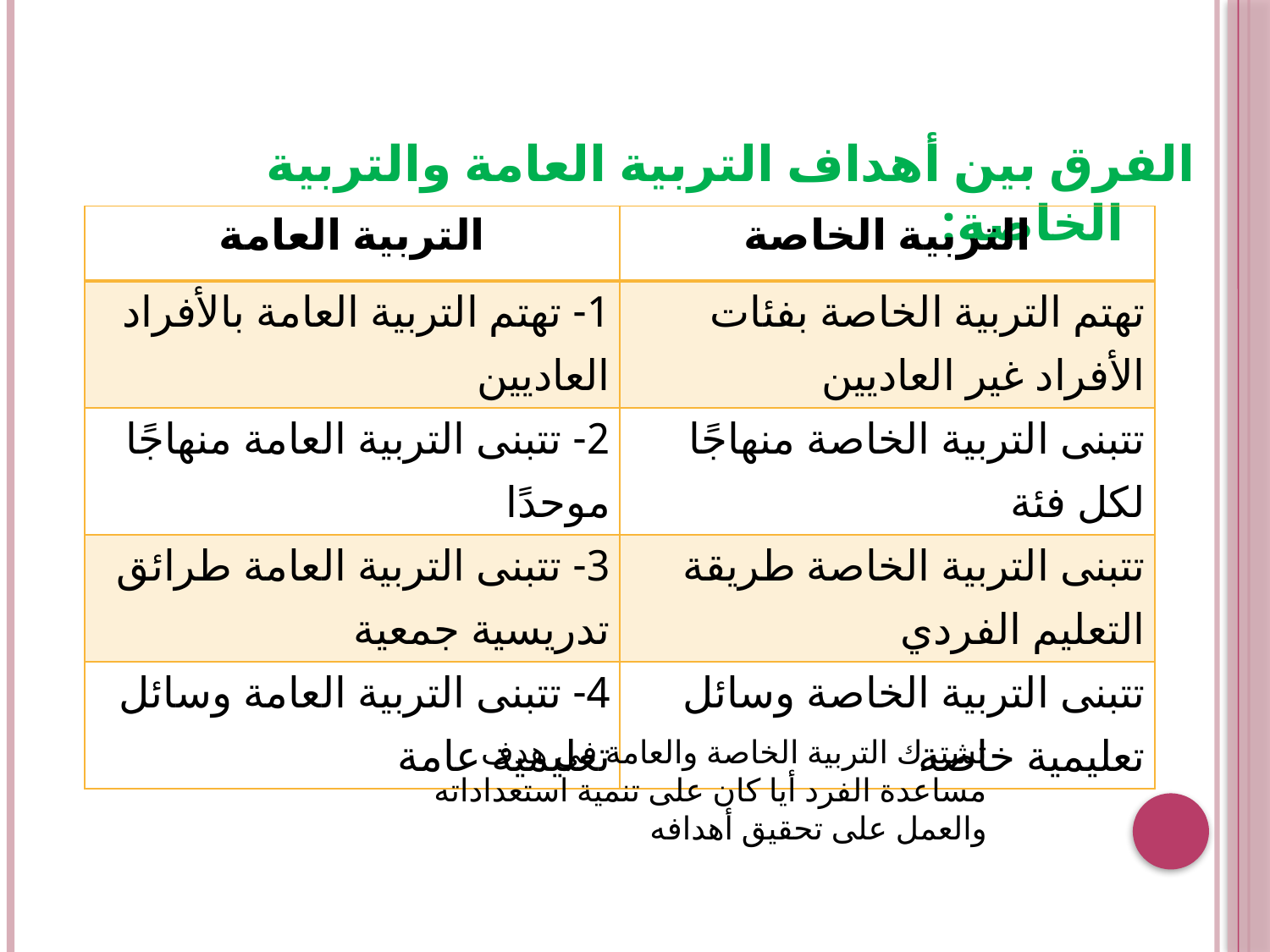

الفرق بين أهداف التربية العامة والتربية الخاصة:

| التربية العامة | التربية الخاصة |
| --- | --- |
| 1- تهتم التربية العامة بالأفراد العاديين | تهتم التربية الخاصة بفئات الأفراد غير العاديين |
| 2- تتبنى التربية العامة منهاجًا موحدًا | تتبنى التربية الخاصة منهاجًا لكل فئة |
| 3- تتبنى التربية العامة طرائق تدريسية جمعية | تتبنى التربية الخاصة طريقة التعليم الفردي |
| 4- تتبنى التربية العامة وسائل تعليمية عامة | تتبنى التربية الخاصة وسائل تعليمية خاصة |
تشترك التربية الخاصة والعامة في هدف مساعدة الفرد أيا كان على تنمية استعداداته والعمل على تحقيق أهدافه